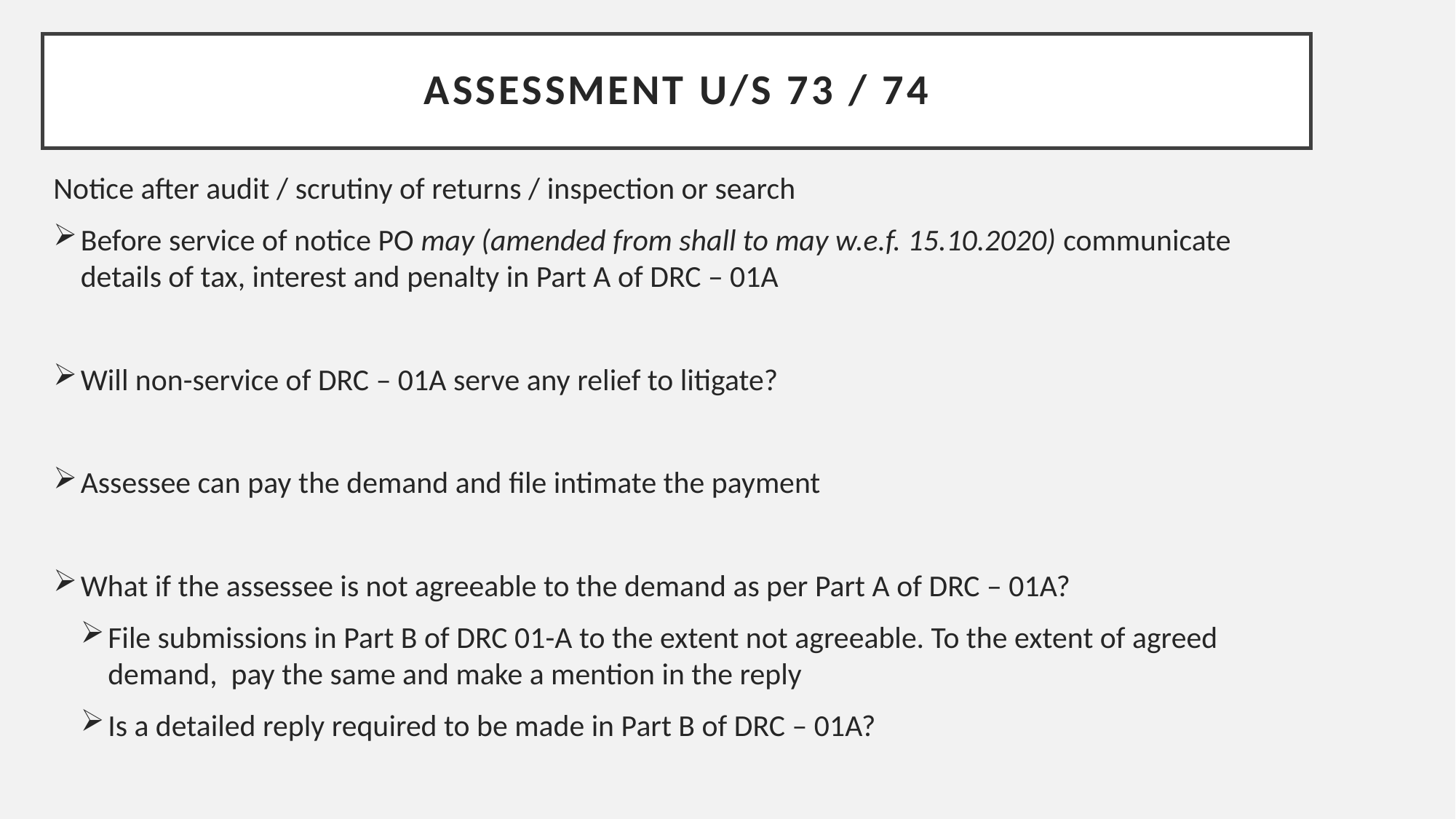

# Assessment u/s 73 / 74
Notice after audit / scrutiny of returns / inspection or search
Before service of notice PO may (amended from shall to may w.e.f. 15.10.2020) communicate details of tax, interest and penalty in Part A of DRC – 01A

Will non-service of DRC – 01A serve any relief to litigate?

Assessee can pay the demand and file intimate the payment

What if the assessee is not agreeable to the demand as per Part A of DRC – 01A?
File submissions in Part B of DRC 01-A to the extent not agreeable. To the extent of agreed demand,  pay the same and make a mention in the reply
Is a detailed reply required to be made in Part B of DRC – 01A?